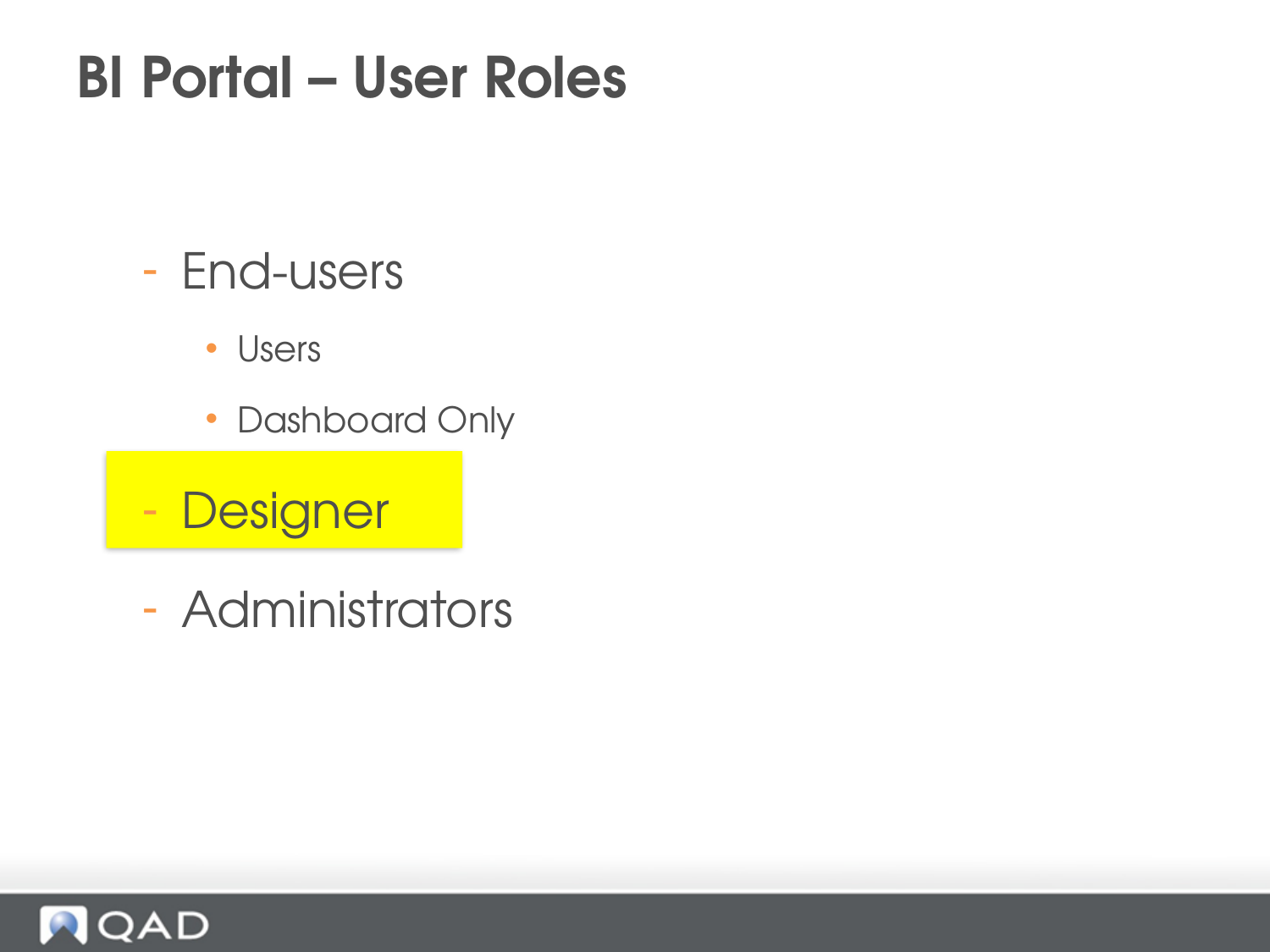

# BI Portal – User Roles
End-users
Users
Dashboard Only
Designer
Administrators